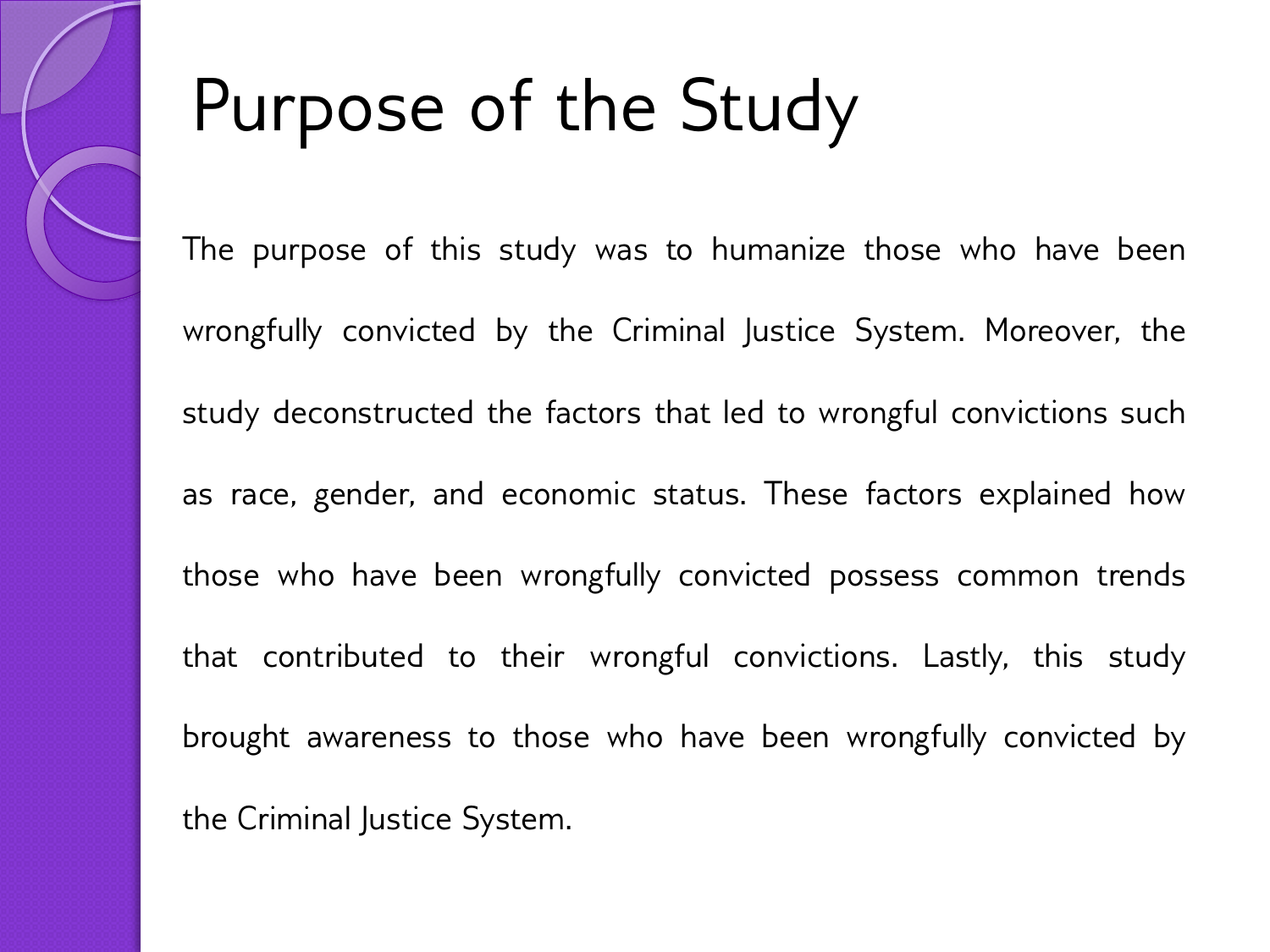

# Purpose of the Study
The purpose of this study was to humanize those who have been wrongfully convicted by the Criminal Justice System. Moreover, the study deconstructed the factors that led to wrongful convictions such as race, gender, and economic status. These factors explained how those who have been wrongfully convicted possess common trends that contributed to their wrongful convictions. Lastly, this study brought awareness to those who have been wrongfully convicted by the Criminal Justice System.